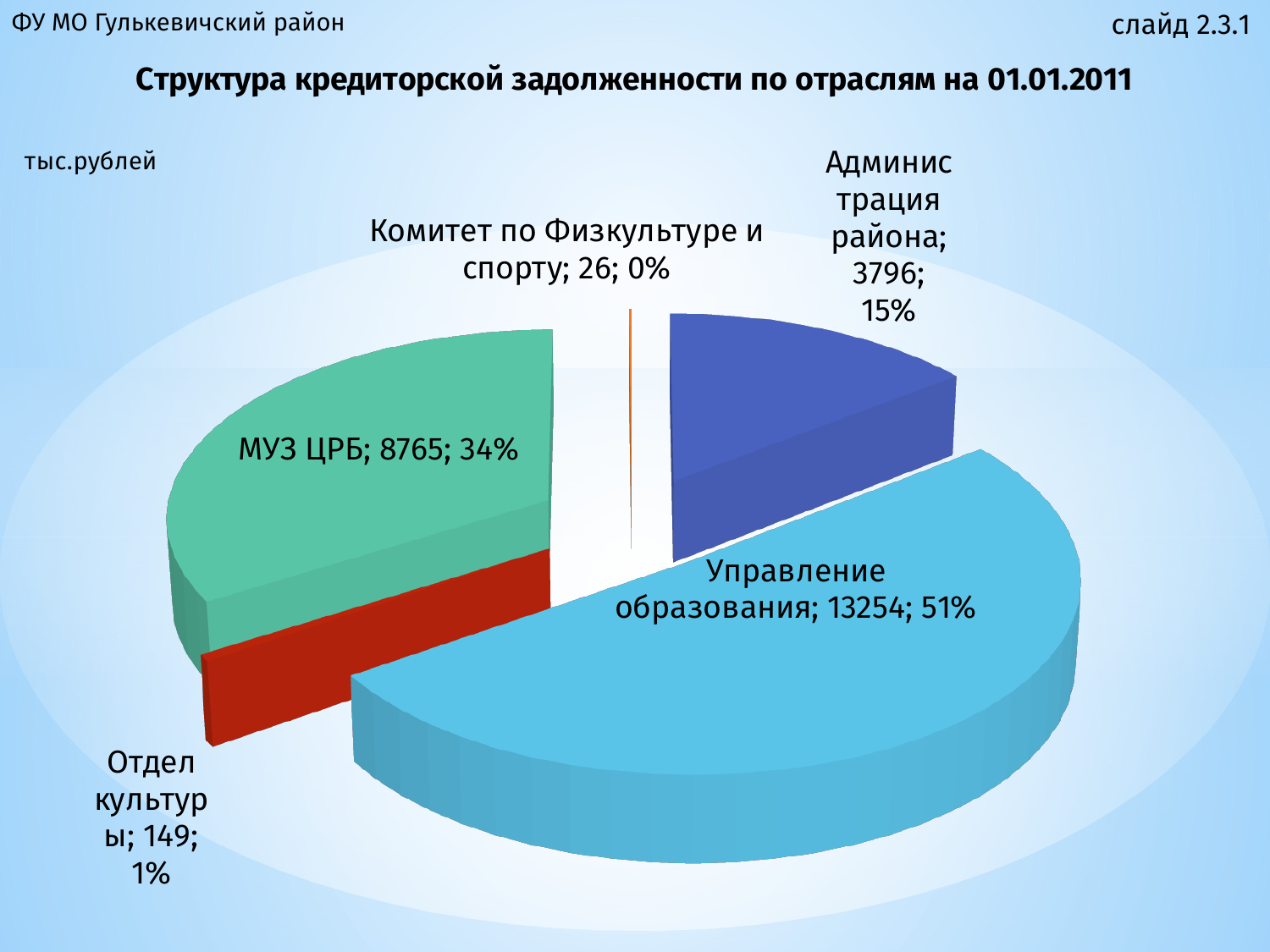

ФУ МО Гулькевичский район
слайд 2.3.1

[unsupported chart]